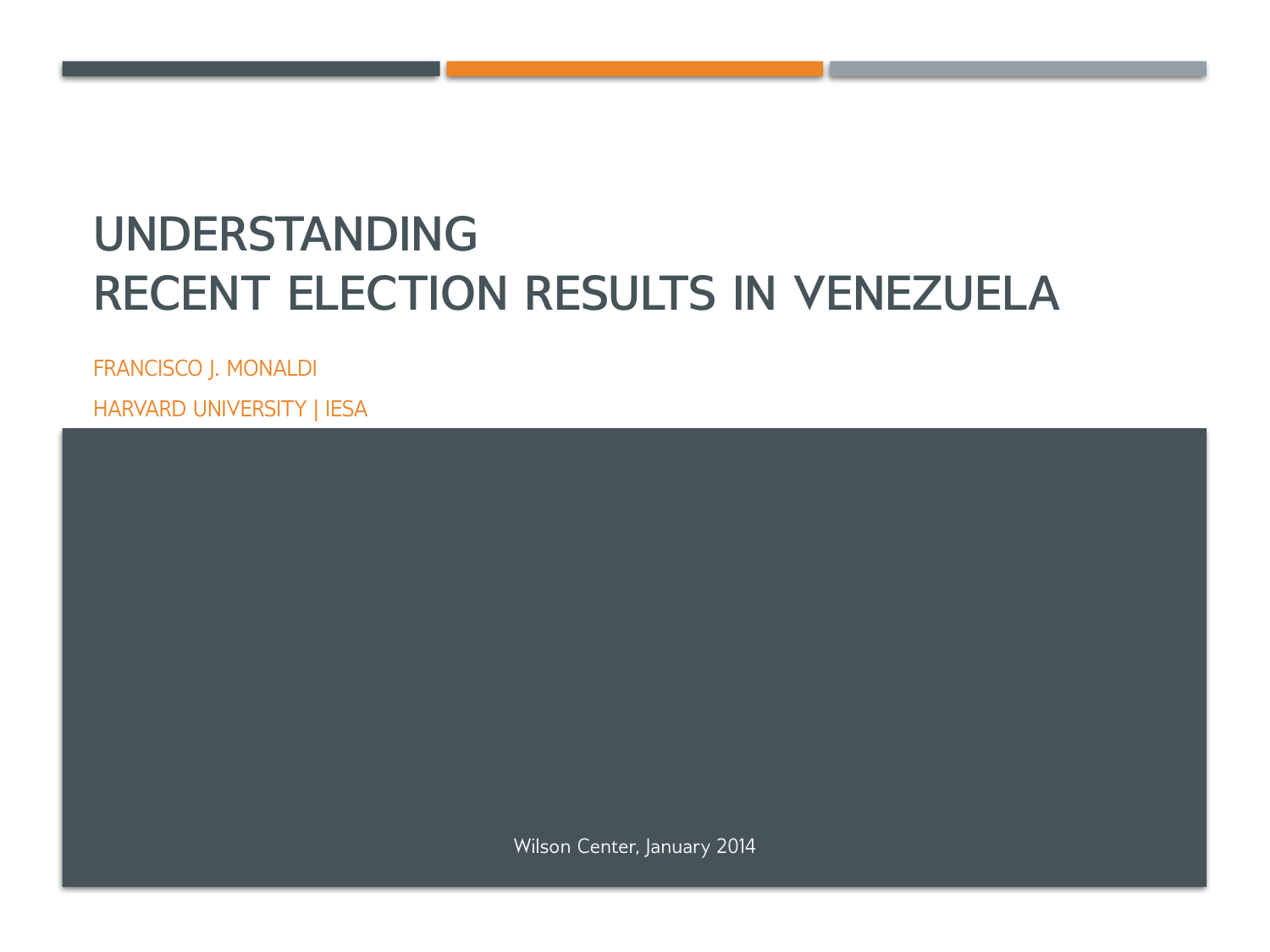

# Understanding Recent Election results in Venezuela
Francisco J. Monaldi
Harvard university | iESA
Wilson Center, January 2014